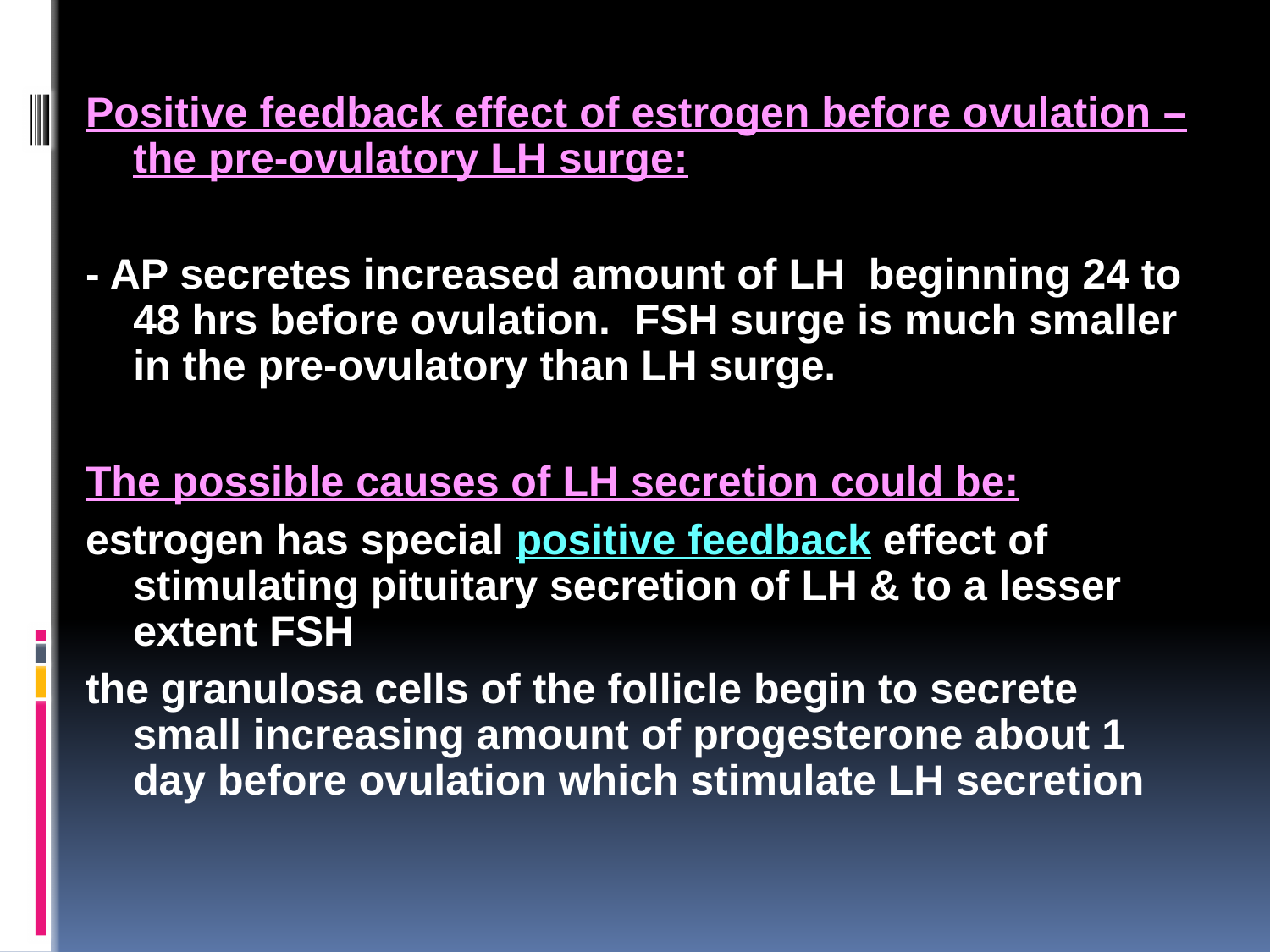

Positive feedback effect of estrogen before ovulation – the pre-ovulatory LH surge:

- AP secretes increased amount of LH  beginning 24 to 48 hrs before ovulation.  FSH surge is much smaller in the pre-ovulatory than LH surge.

The possible causes of LH secretion could be:
estrogen has special positive feedback effect of stimulating pituitary secretion of LH & to a lesser extent FSH
the granulosa cells of the follicle begin to secrete small increasing amount of progesterone about 1 day before ovulation which stimulate LH secretion